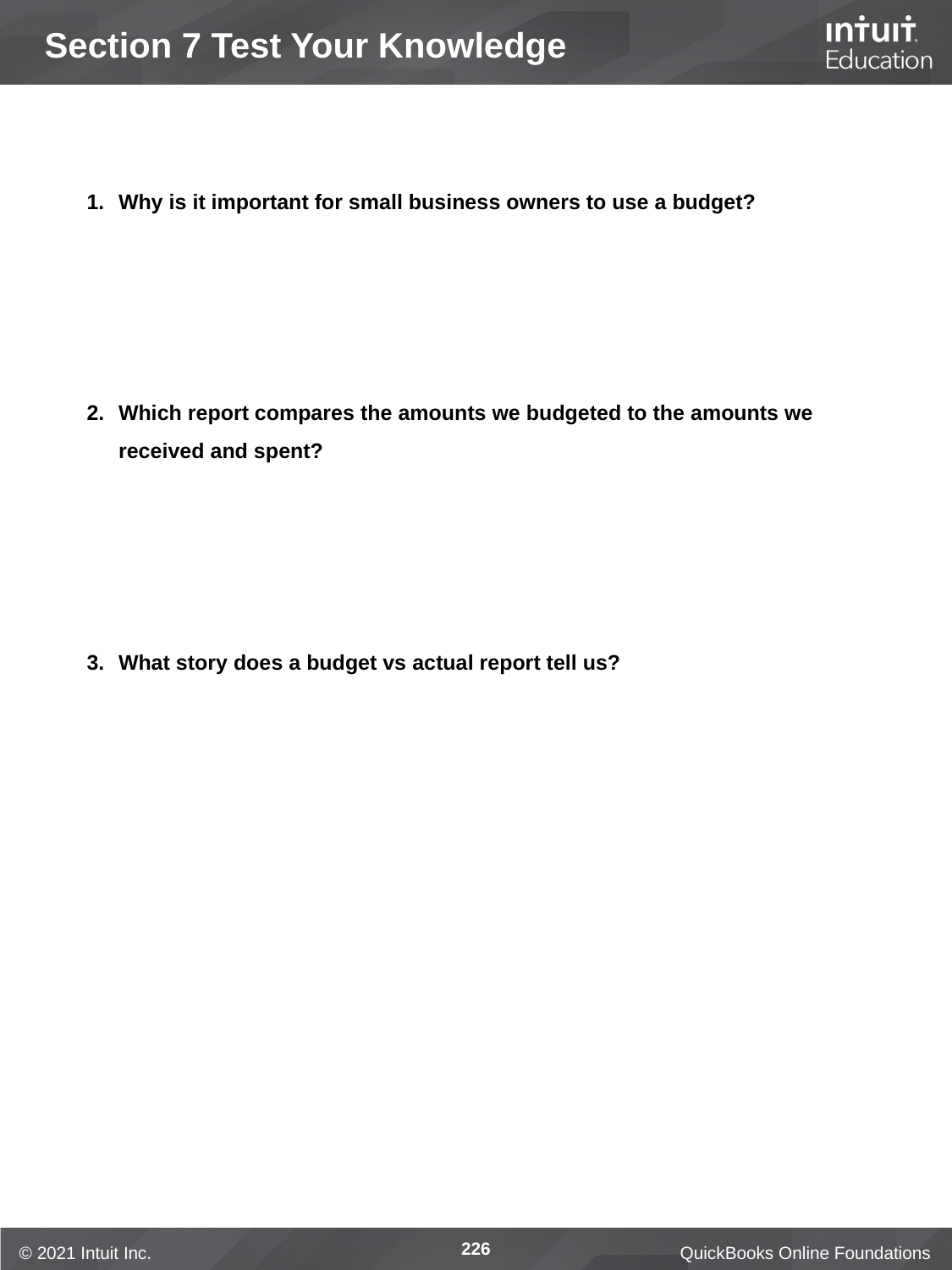

# Section 7 Test Your Knowledge
Why is it important for small business owners to use a budget?

Which report compares the amounts we budgeted to the amounts we received and spent?

What story does a budget vs actual report tell us?

226